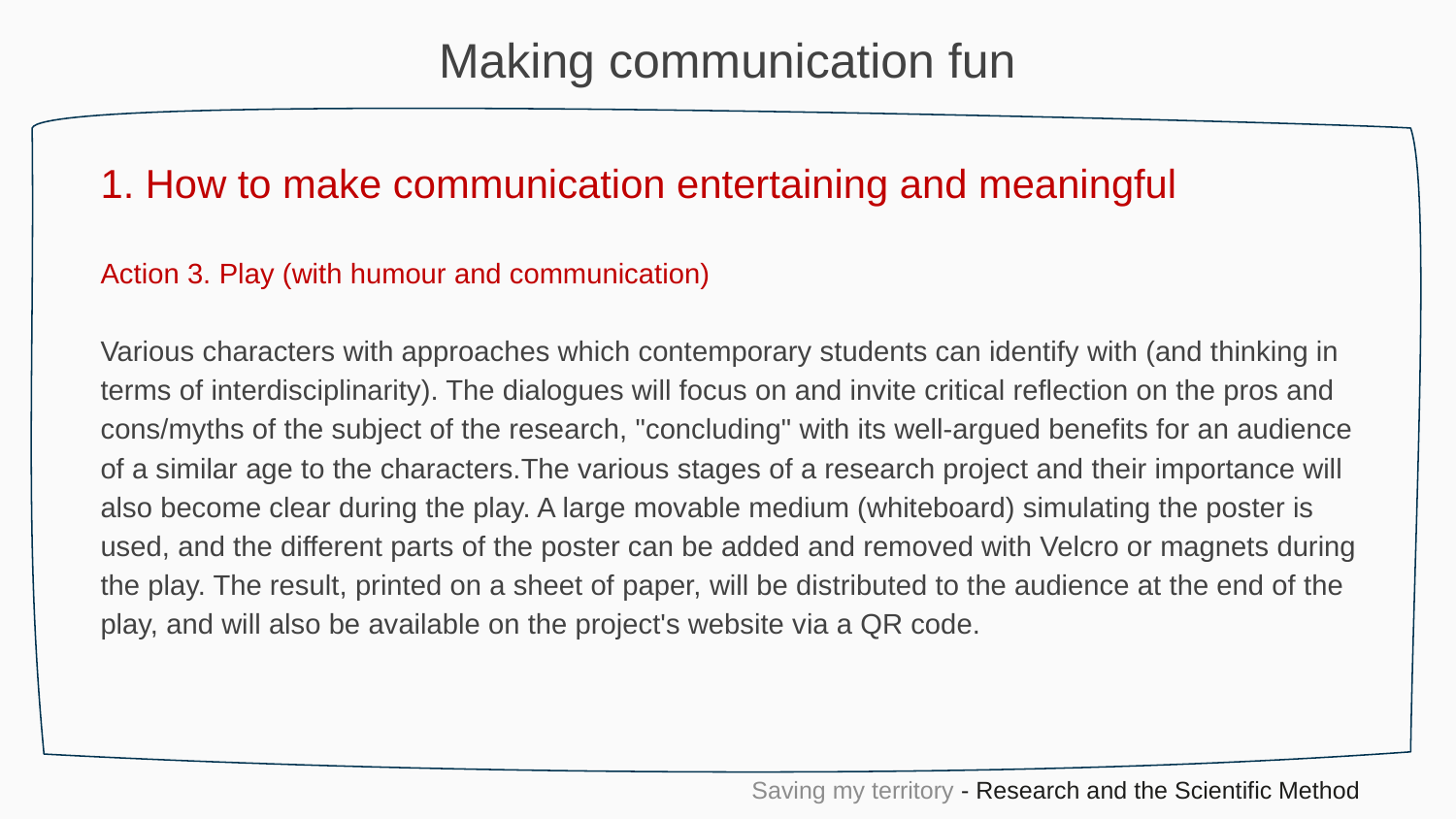

Making communication fun

1. How to make communication entertaining and meaningful
Action 3. Play (with humour and communication)
Various characters with approaches which contemporary students can identify with (and thinking in terms of interdisciplinarity). The dialogues will focus on and invite critical reflection on the pros and cons/myths of the subject of the research, "concluding" with its well-argued benefits for an audience of a similar age to the characters.The various stages of a research project and their importance will also become clear during the play. A large movable medium (whiteboard) simulating the poster is used, and the different parts of the poster can be added and removed with Velcro or magnets during the play. The result, printed on a sheet of paper, will be distributed to the audience at the end of the play, and will also be available on the project's website via a QR code.

Saving my territory - Research and the Scientific Method